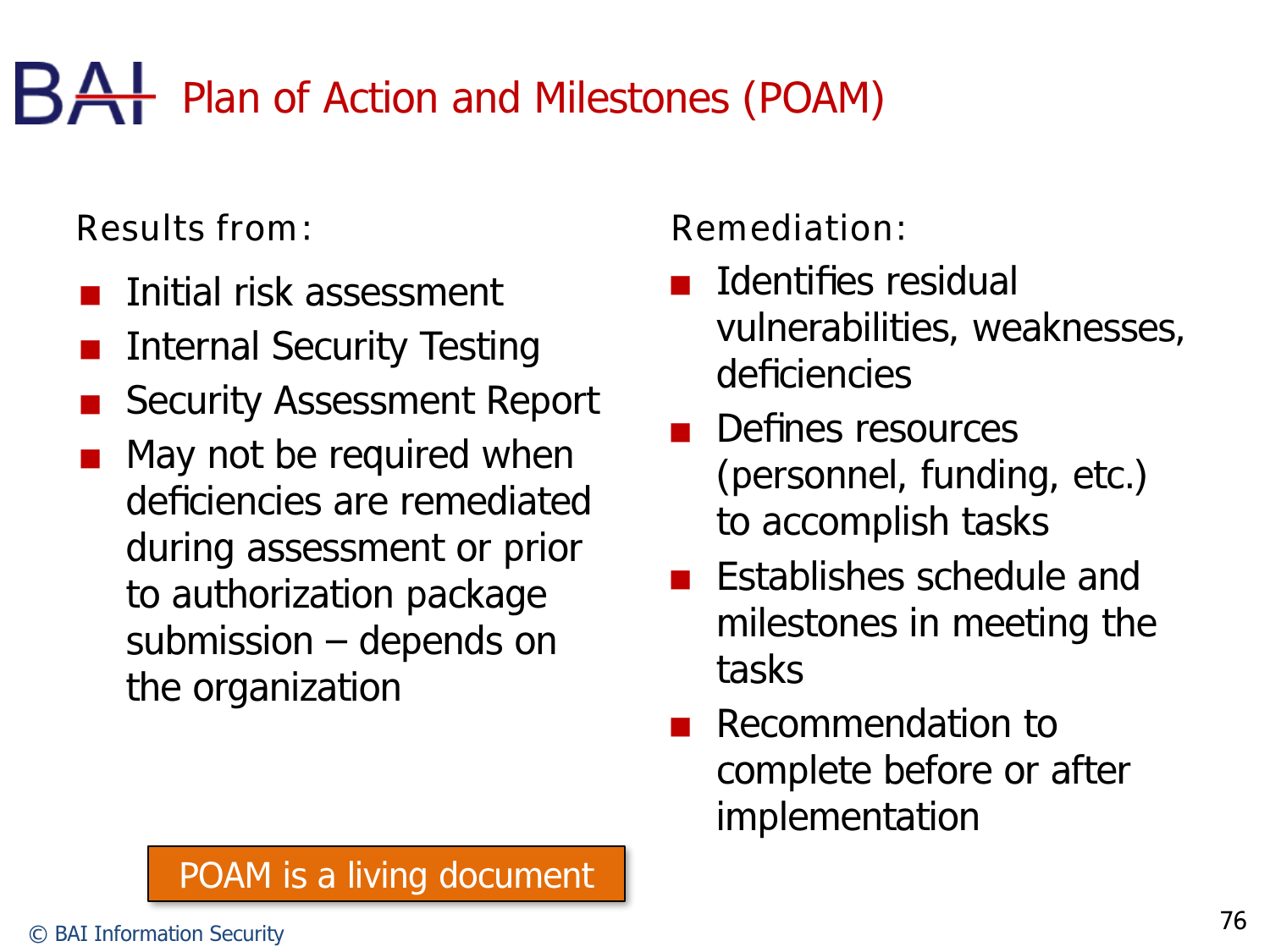

# Plan of Action and Milestones (POAM)
Results from:
Remediation:
Identifies residual vulnerabilities, weaknesses, deficiencies
Defines resources (personnel, funding, etc.) to accomplish tasks
Establishes schedule and milestones in meeting the tasks
Recommendation to complete before or after implementation

Initial risk assessment
Internal Security Testing
Security Assessment Report
May not be required when deficiencies are remediated during assessment or prior to authorization package submission – depends on the organization

POAM is a living document